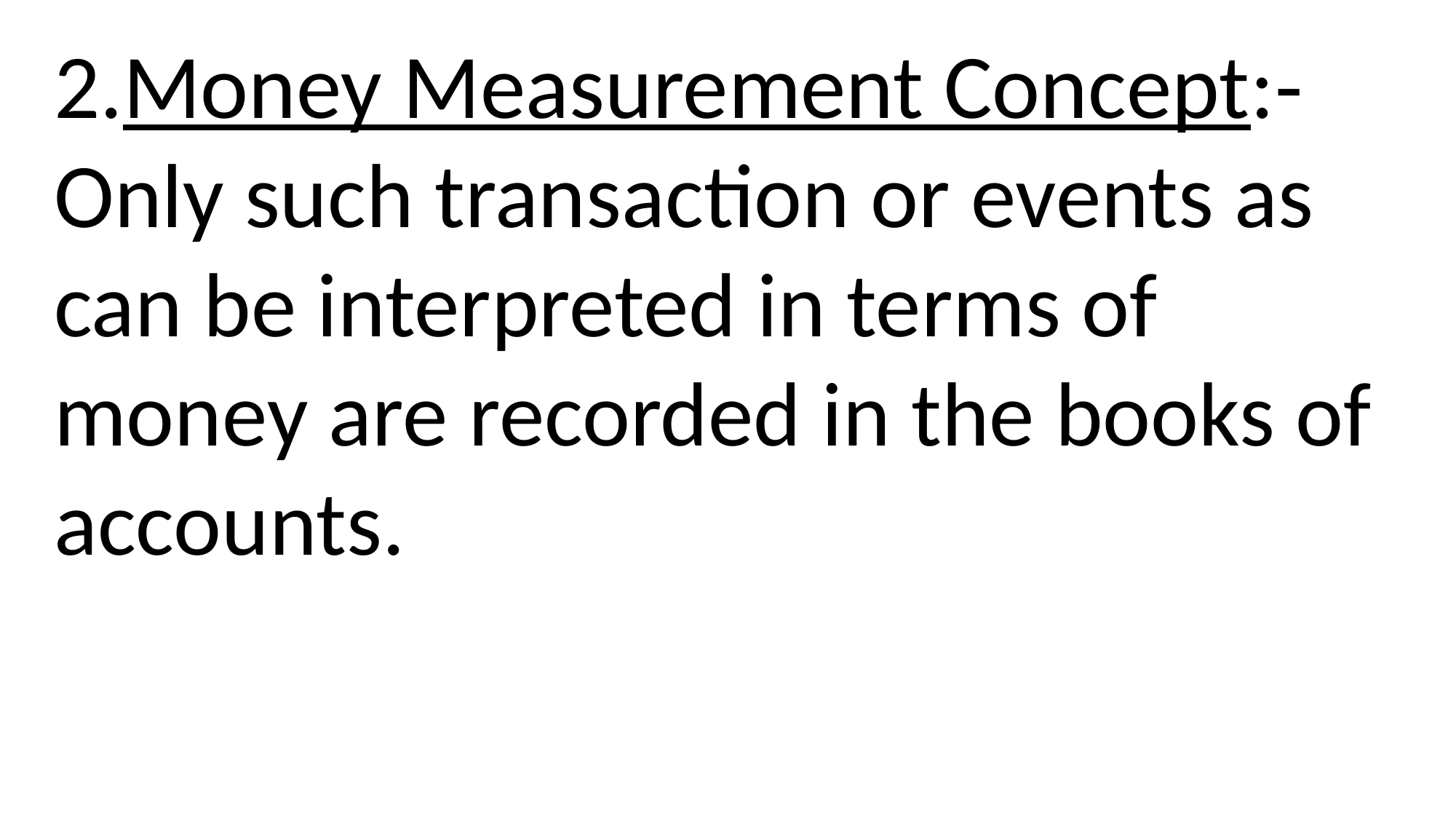

2.Money Measurement Concept:- Only such transaction or events as can be interpreted in terms of money are recorded in the books of accounts.